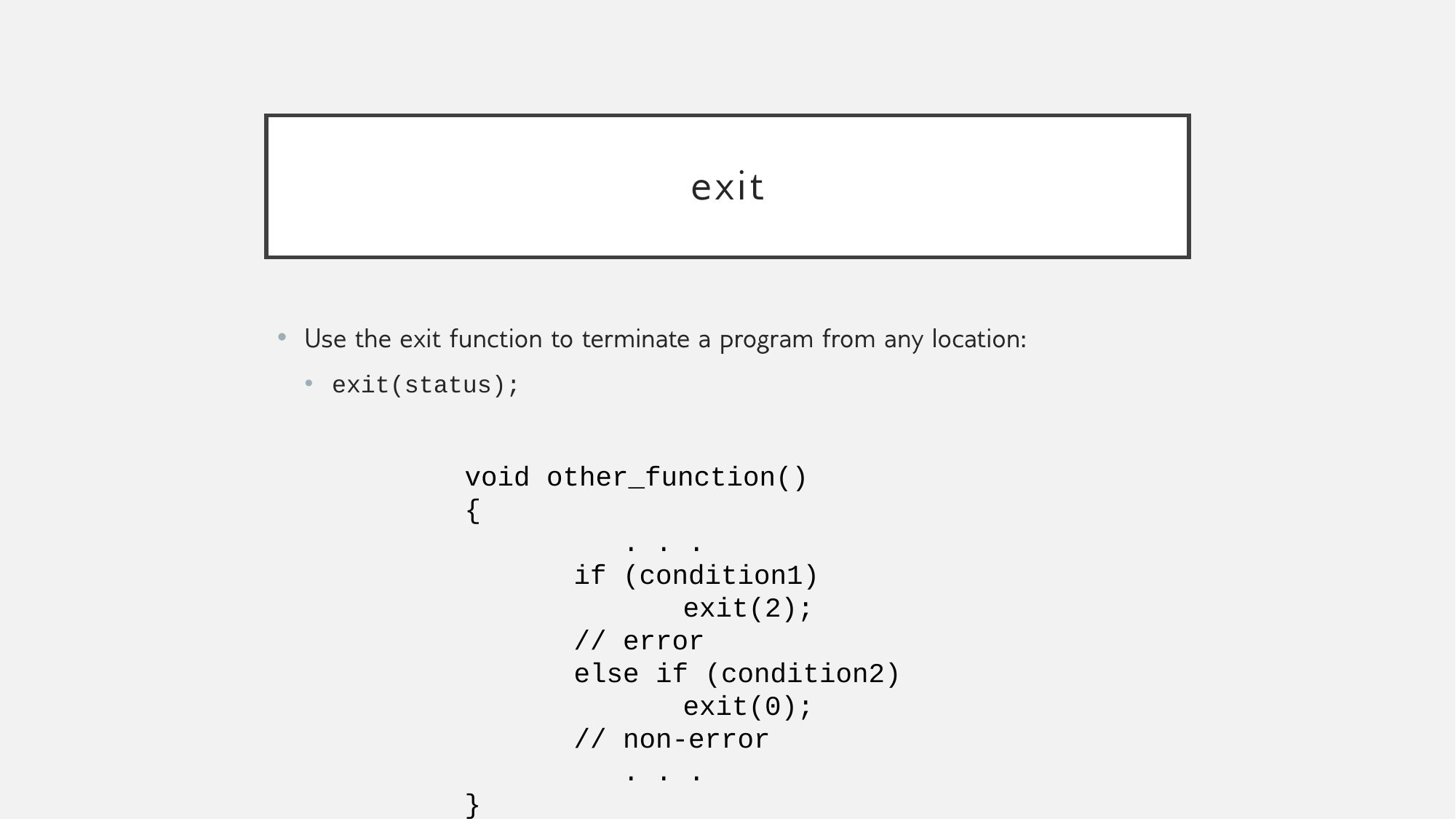

# exit
Use the exit function to terminate a program from any location:
exit(status);
void other_function()
{
	   . . .
	if (condition1)
		exit(2);		// error
	else if (condition2)
		exit(0);		// non-error
	   . . .
}